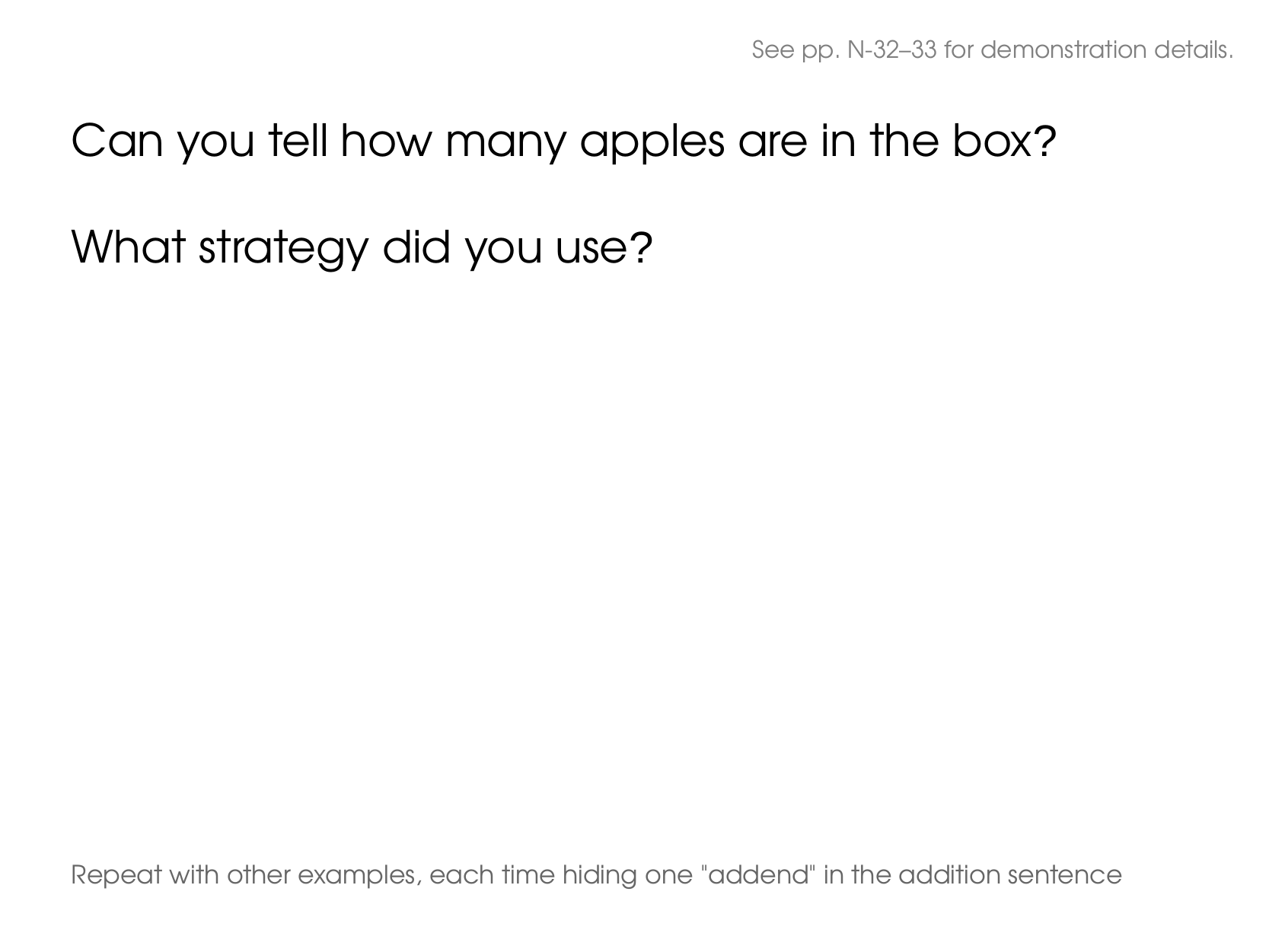

See pp. N-32–33 for demonstration details.
Can you tell how many apples are in the box?

What strategy did you use?
Repeat with other examples, each time hiding one "addend" in the addition sentence